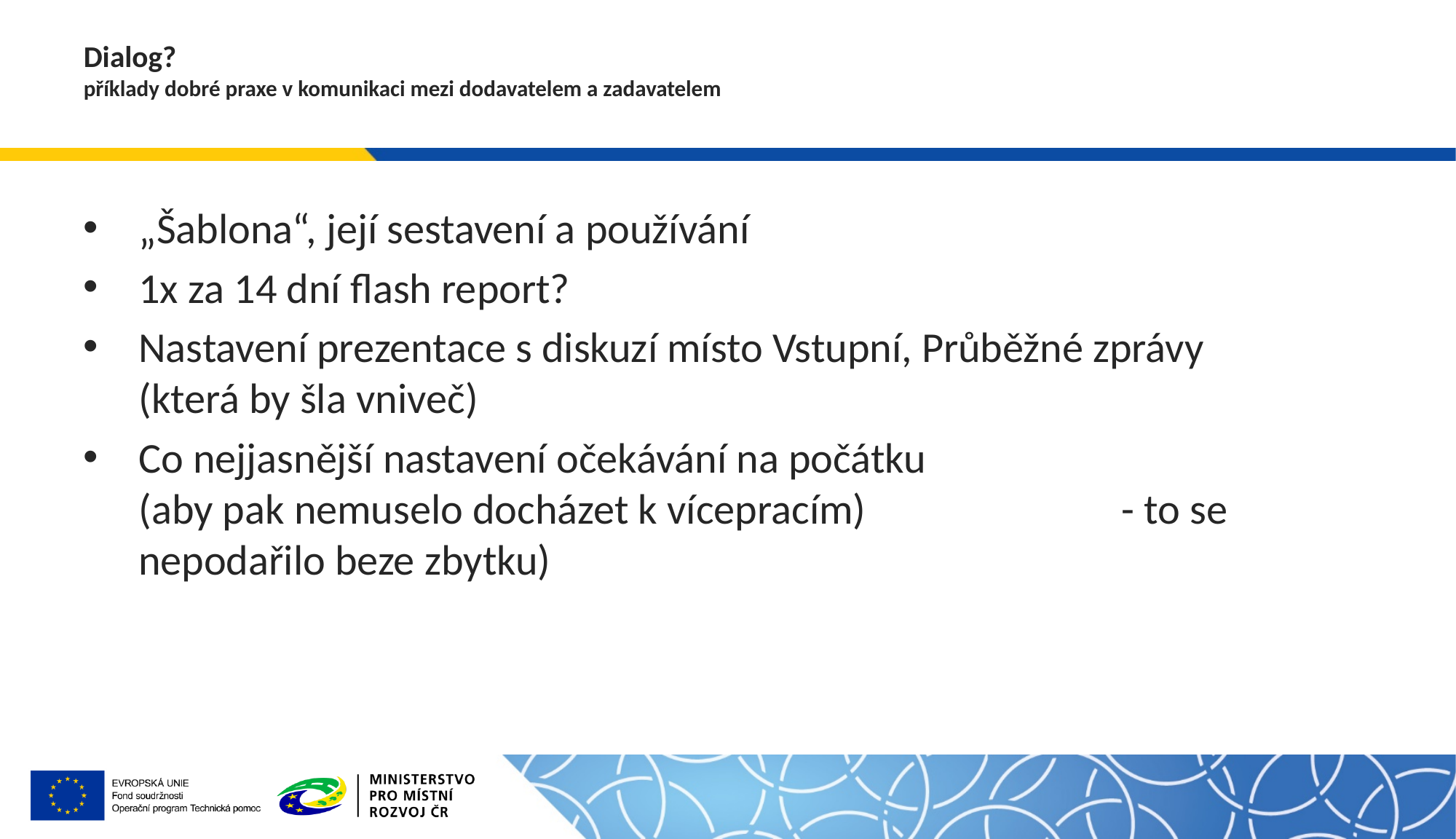

# Dialog? příklady dobré praxe v komunikaci mezi dodavatelem a zadavatelem
„Šablona“, její sestavení a používání
1x za 14 dní flash report?
Nastavení prezentace s diskuzí místo Vstupní, Průběžné zprávy 		(která by šla vniveč)
Co nejjasnější nastavení očekávání na počátku 				(aby pak nemuselo docházet k vícepracím) 			- to se nepodařilo beze zbytku)